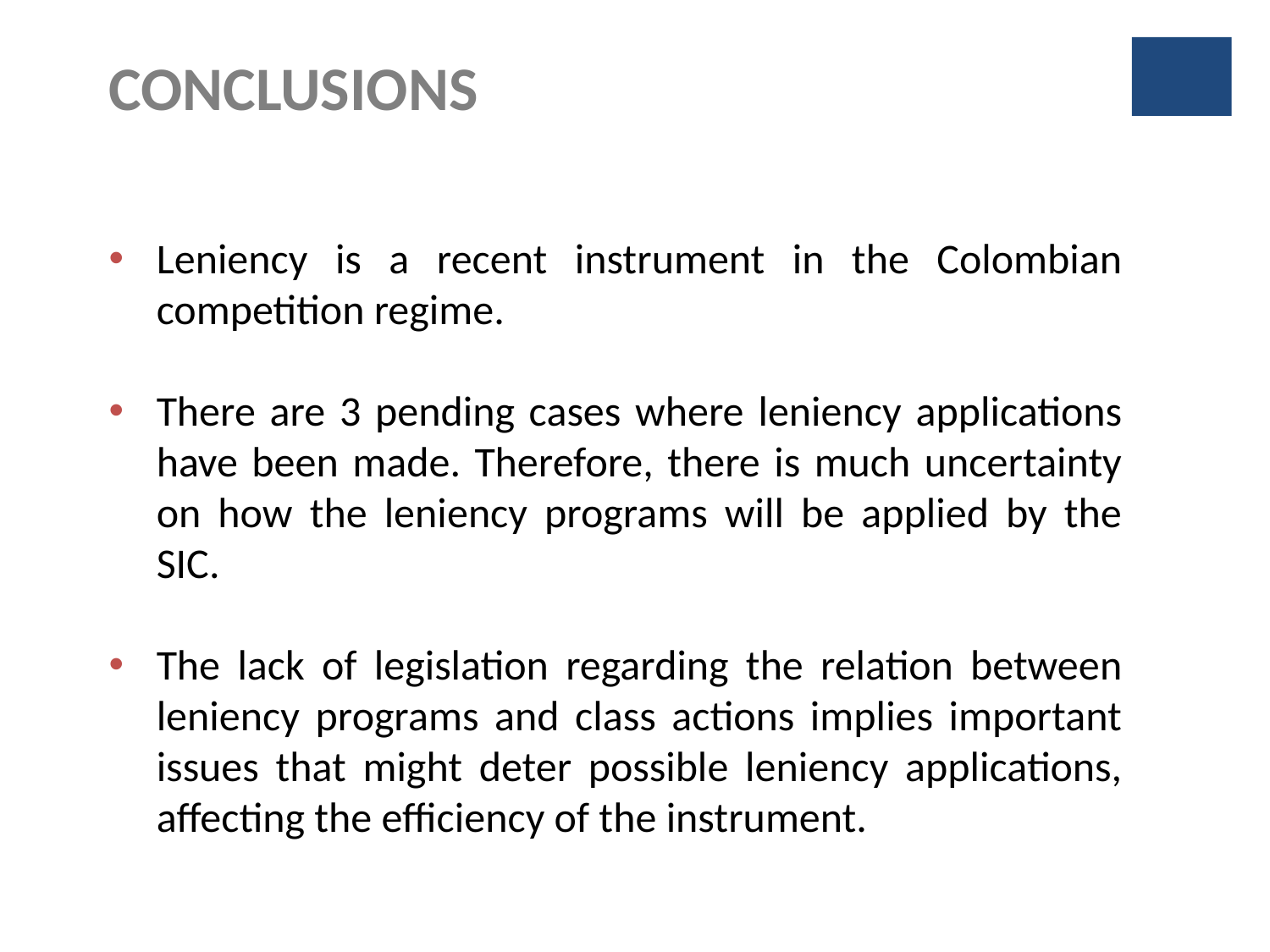

CONCLUSIONS
Leniency is a recent instrument in the Colombian competition regime.

There are 3 pending cases where leniency applications have been made. Therefore, there is much uncertainty on how the leniency programs will be applied by the SIC.

The lack of legislation regarding the relation between leniency programs and class actions implies important issues that might deter possible leniency applications, affecting the efficiency of the instrument.